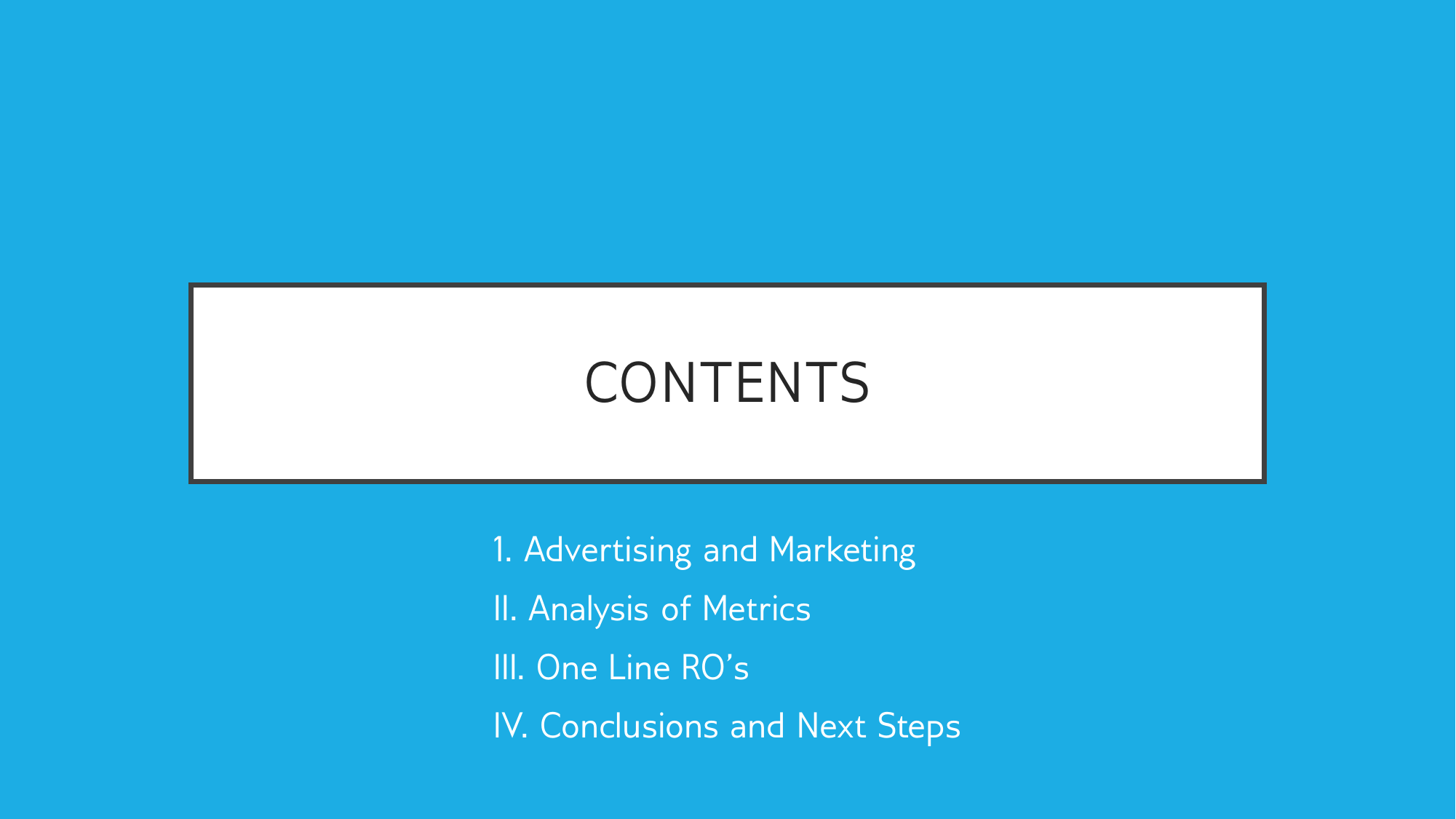

# Contents
1. Advertising and Marketing
II. Analysis of Metrics
III. One Line RO’s
IV. Conclusions and Next Steps